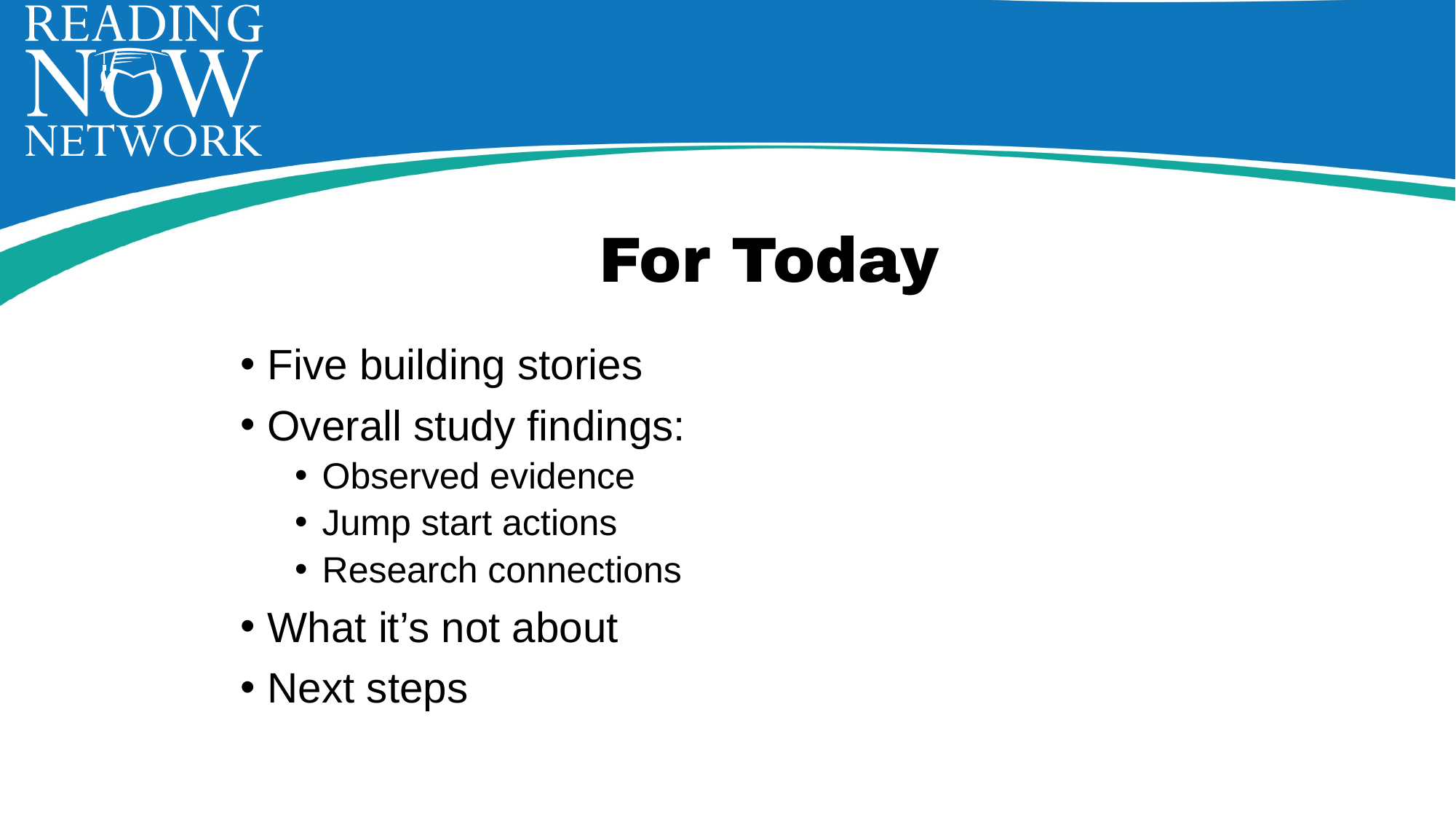

# For Today
Five building stories
Overall study findings:
Observed evidence
Jump start actions
Research connections
What it’s not about
Next steps